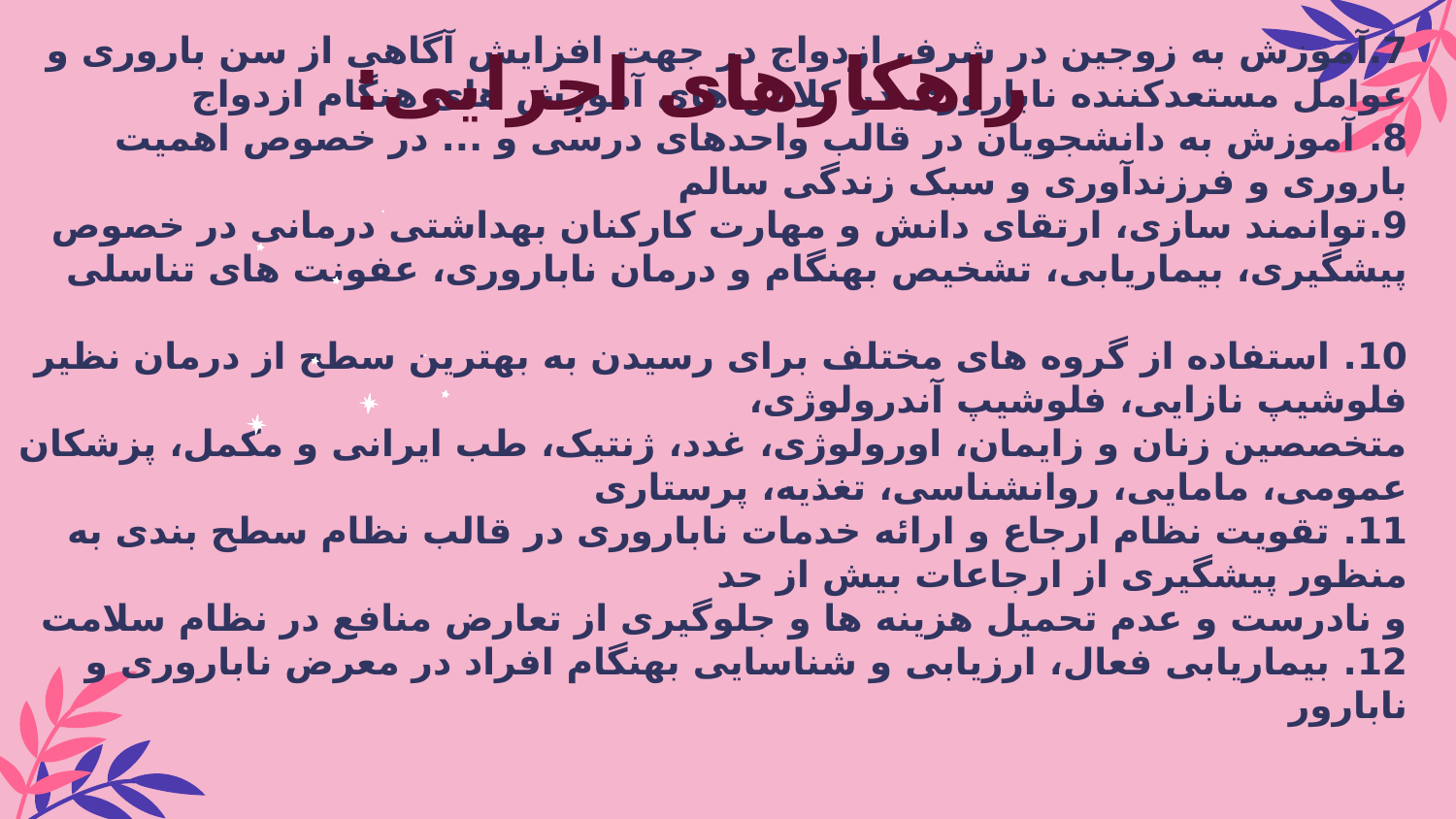

راهکارهای اجرایی:

# 7.آموزش به زوجین در شرف ازدواج در جهت افزایش آگاهی از سن باروری و عوامل مستعدکننده ناباروری در کلاس های آموزش های هنگام ازدواج 8. آموزش به دانشجویان در قالب واحدهای درسی و ... در خصوص اهمیت باروری و فرزندآوری و سبک زندگی سالم 9.توانمند سازی، ارتقای دانش و مهارت کارکنان بهداشتی درمانی در خصوص پیشگیری، بیماریابی، تشخیص بهنگام و درمان ناباروری، عفونت های تناسلی 10. استفاده از گروه های مختلف برای رسیدن به بهترین سطح از درمان نظیر فلوشیپ نازایی، فلوشیپ آندرولوژی، متخصصین زنان و زایمان، اورولوژی، غدد، ژنتیک، طب ایرانی و مکمل، پزشکان عمومی، مامایی، روانشناسی، تغذیه، پرستاری 11. تقویت نظام ارجاع و ارائه خدمات ناباروری در قالب نظام سطح بندی به منظور پیشگیری از ارجاعات بیش از حد و نادرست و عدم تحمیل هزینه ها و جلوگیری از تعارض منافع در نظام سلامت 12. بیماریابی فعال، ارزیابی و شناسایی بهنگام افراد در معرض ناباروری و نابارور